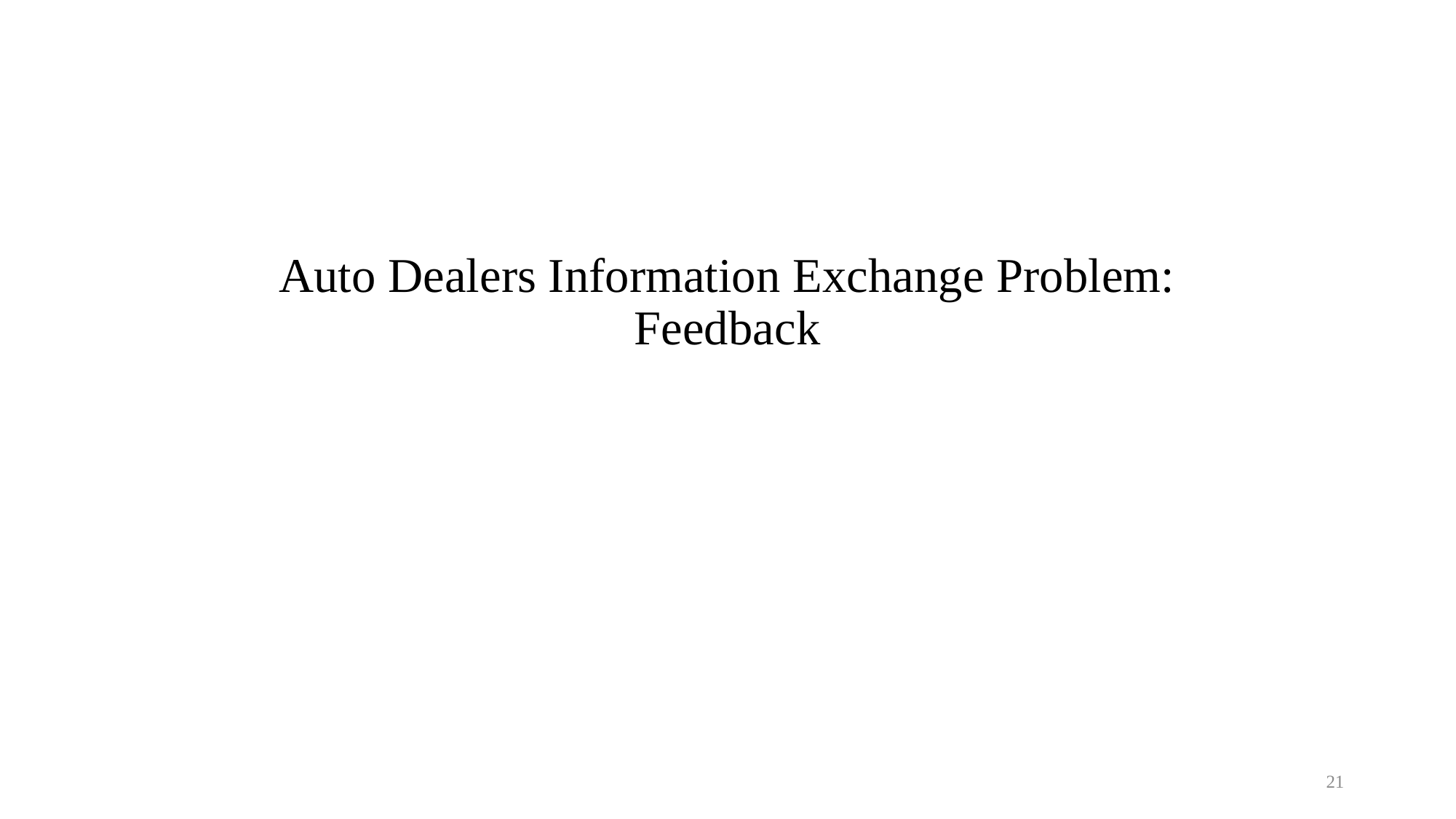

# Auto Dealers Information Exchange Problem: Feedback

21